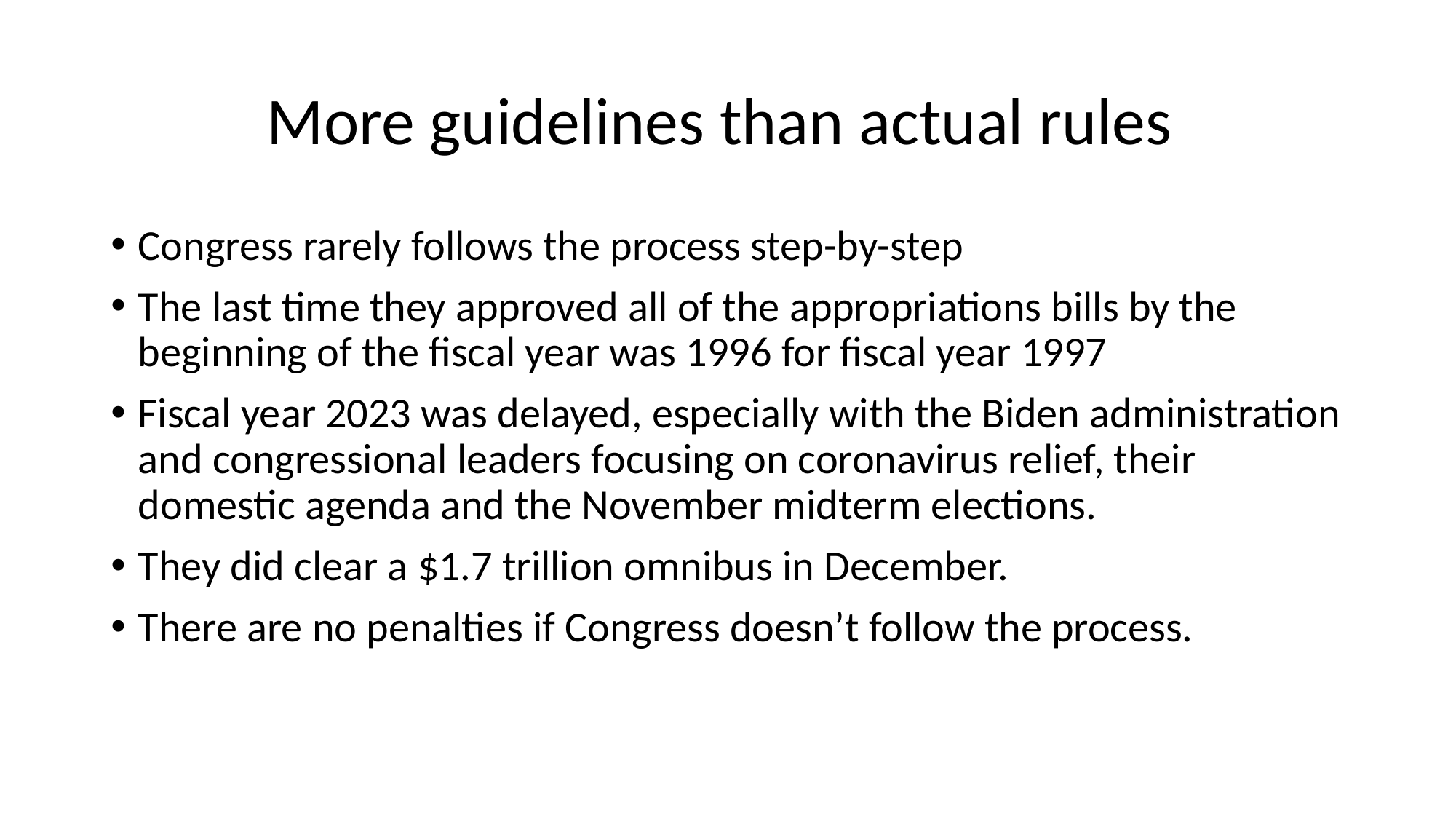

# More guidelines than actual rules
Congress rarely follows the process step-by-step
The last time they approved all of the appropriations bills by the beginning of the fiscal year was 1996 for fiscal year 1997
Fiscal year 2023 was delayed, especially with the Biden administration and congressional leaders focusing on coronavirus relief, their domestic agenda and the November midterm elections.
They did clear a $1.7 trillion omnibus in December.
There are no penalties if Congress doesn’t follow the process.